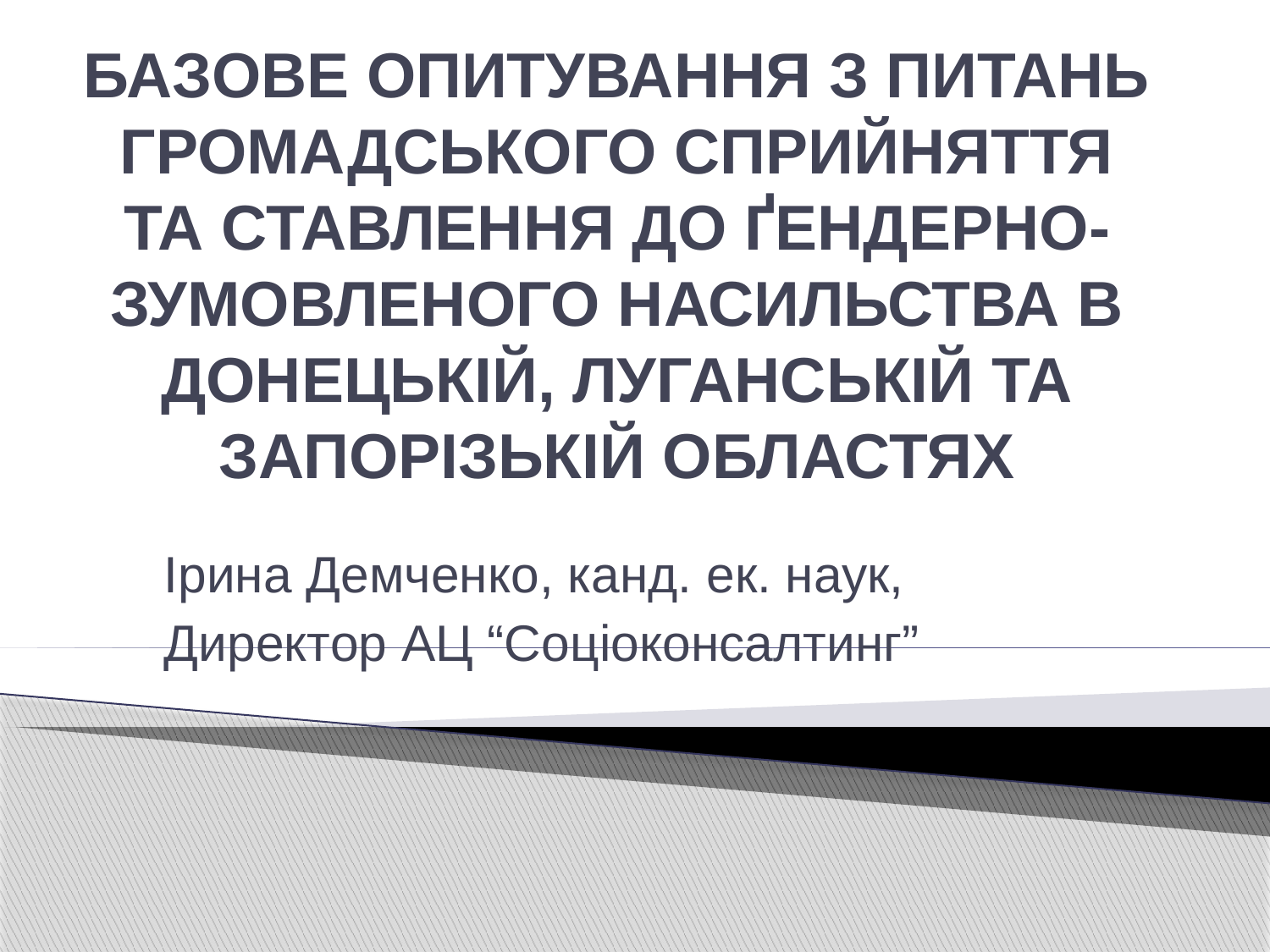

# БАЗОВЕ ОПИТУВАННЯ З ПИТАНЬ ГРОМАДСЬКОГО СПРИЙНЯТТЯ ТА СТАВЛЕННЯ ДО ҐЕНДЕРНО-ЗУМОВЛЕНОГО НАСИЛЬСТВА В ДОНЕЦЬКІЙ, ЛУГАНСЬКІЙ ТА ЗАПОРІЗЬКІЙ ОБЛАСТЯХ
Ірина Демченко, канд. ек. наук,
Директор АЦ “Соціоконсалтинг”